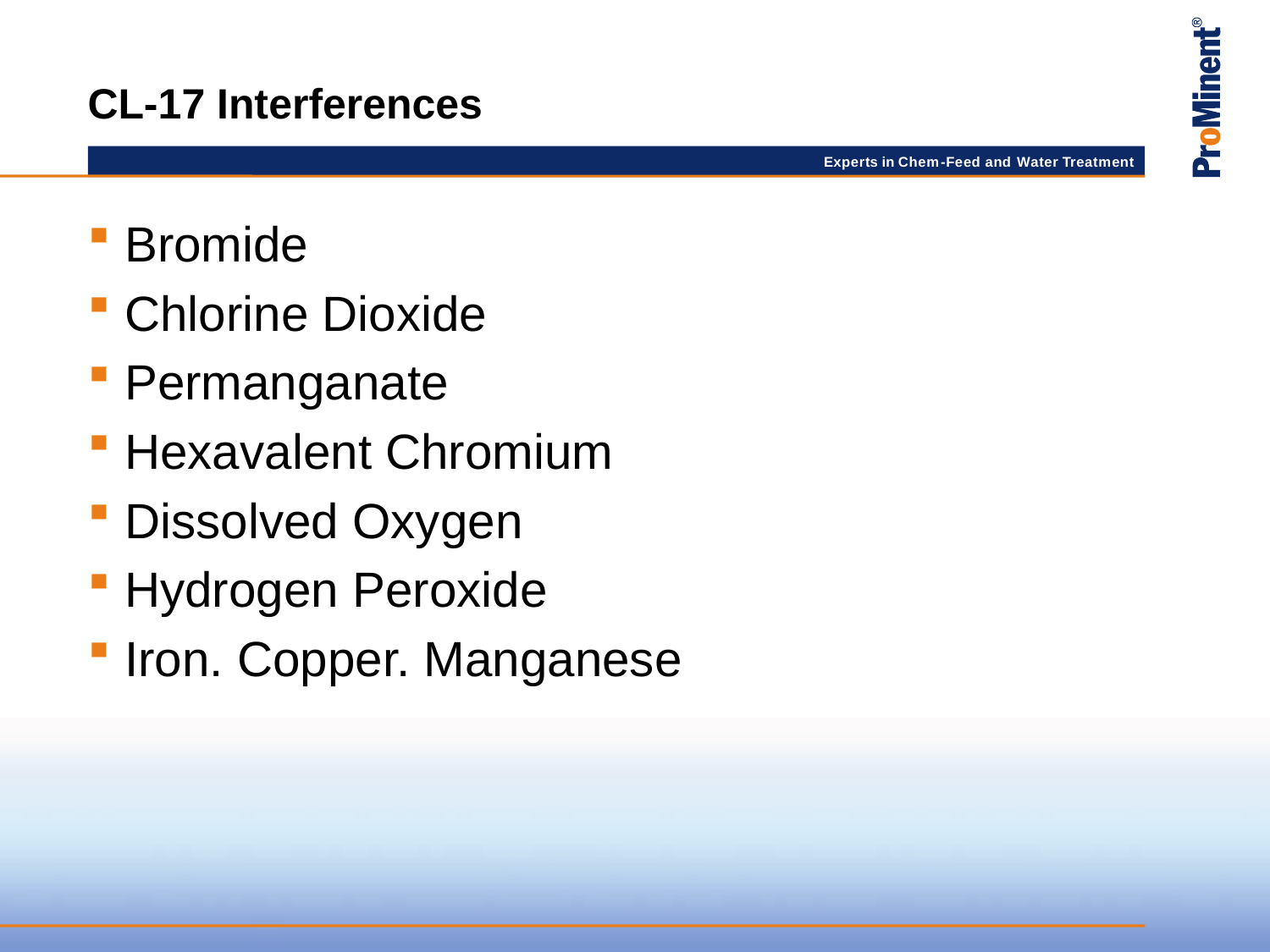

# CL-17 Interferences
Bromide
Chlorine Dioxide
Permanganate
Hexavalent Chromium
Dissolved Oxygen
Hydrogen Peroxide
Iron. Copper. Manganese